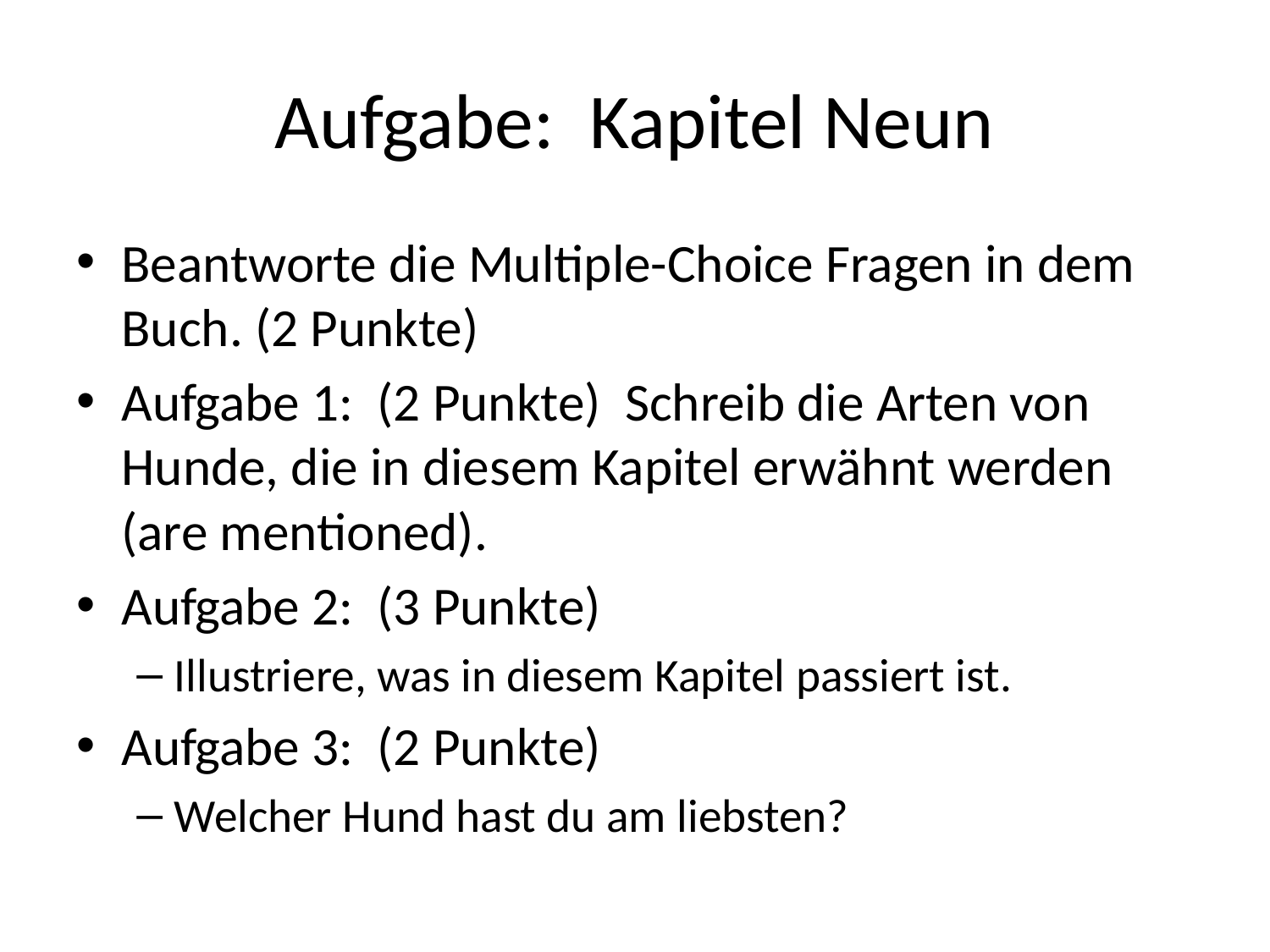

# Aufgabe:  Kapitel Neun
Beantworte die Multiple-Choice Fragen in dem Buch. (2 Punkte)
Aufgabe 1:  (2 Punkte)  Schreib die Arten von Hunde, die in diesem Kapitel erwähnt werden (are mentioned).
Aufgabe 2:  (3 Punkte)
Illustriere, was in diesem Kapitel passiert ist.
Aufgabe 3:  (2 Punkte)
Welcher Hund hast du am liebsten?